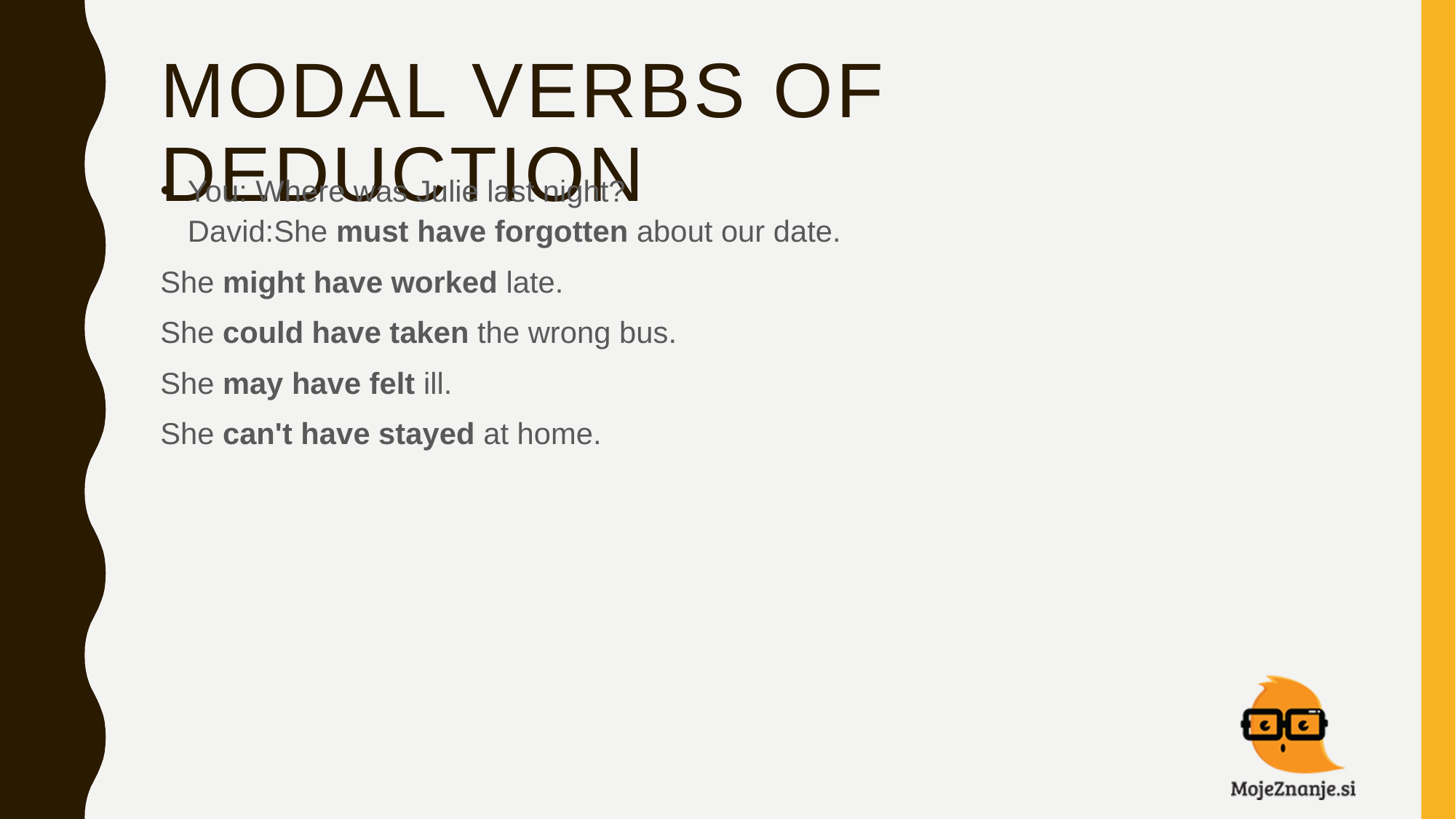

# MODAL VERBS OF DEDUCTION
You: Where was Julie last night?
David:She must have forgotten about our date.
She might have worked late.
She could have taken the wrong bus.
She may have felt ill.
She can't have stayed at home.